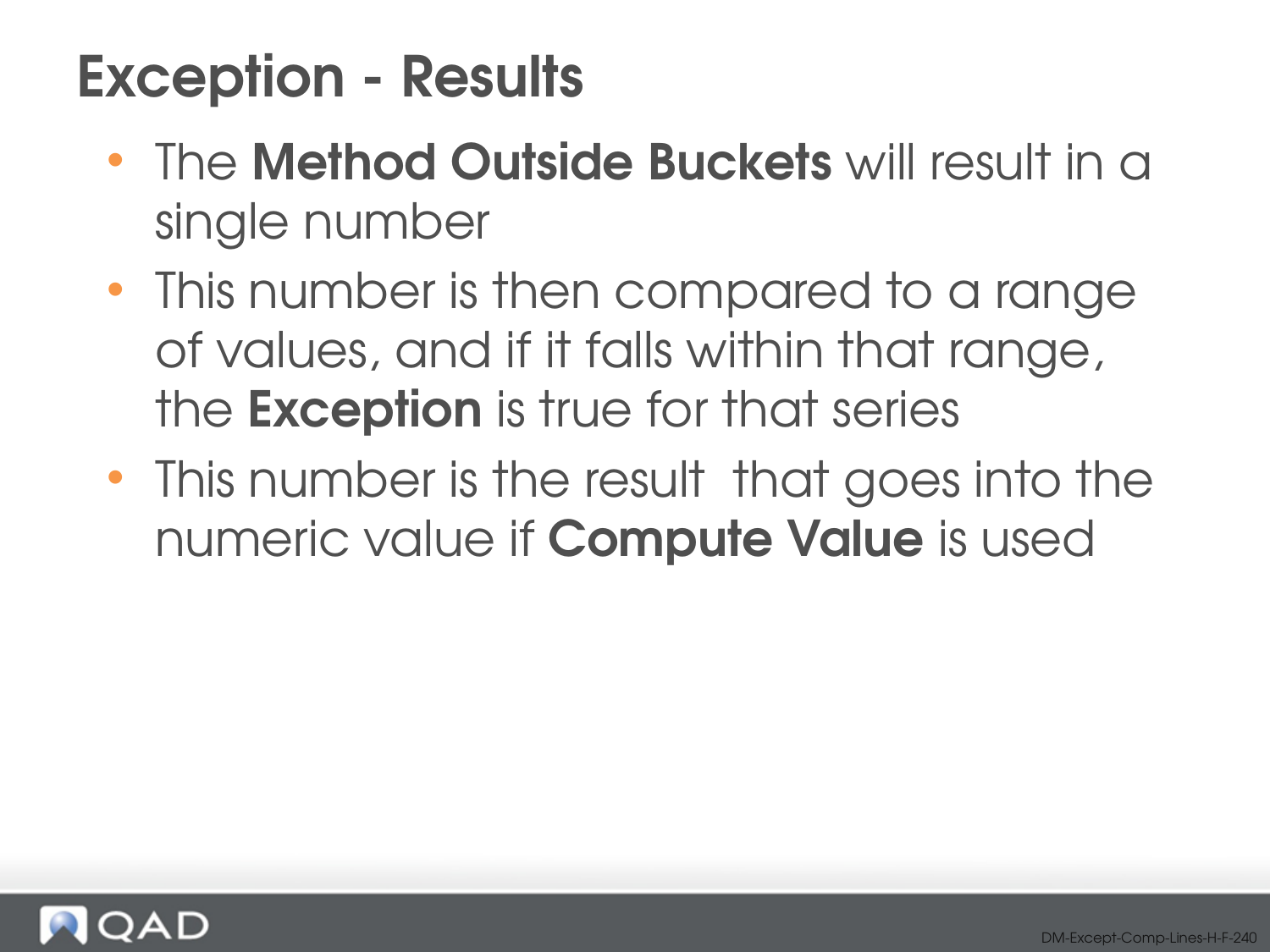

# Exception - Results
The Method Outside Buckets will result in a single number
This number is then compared to a range of values, and if it falls within that range, the Exception is true for that series
This number is the result  that goes into the numeric value if Compute Value is used
DM-Except-Comp-Lines-H-F-240